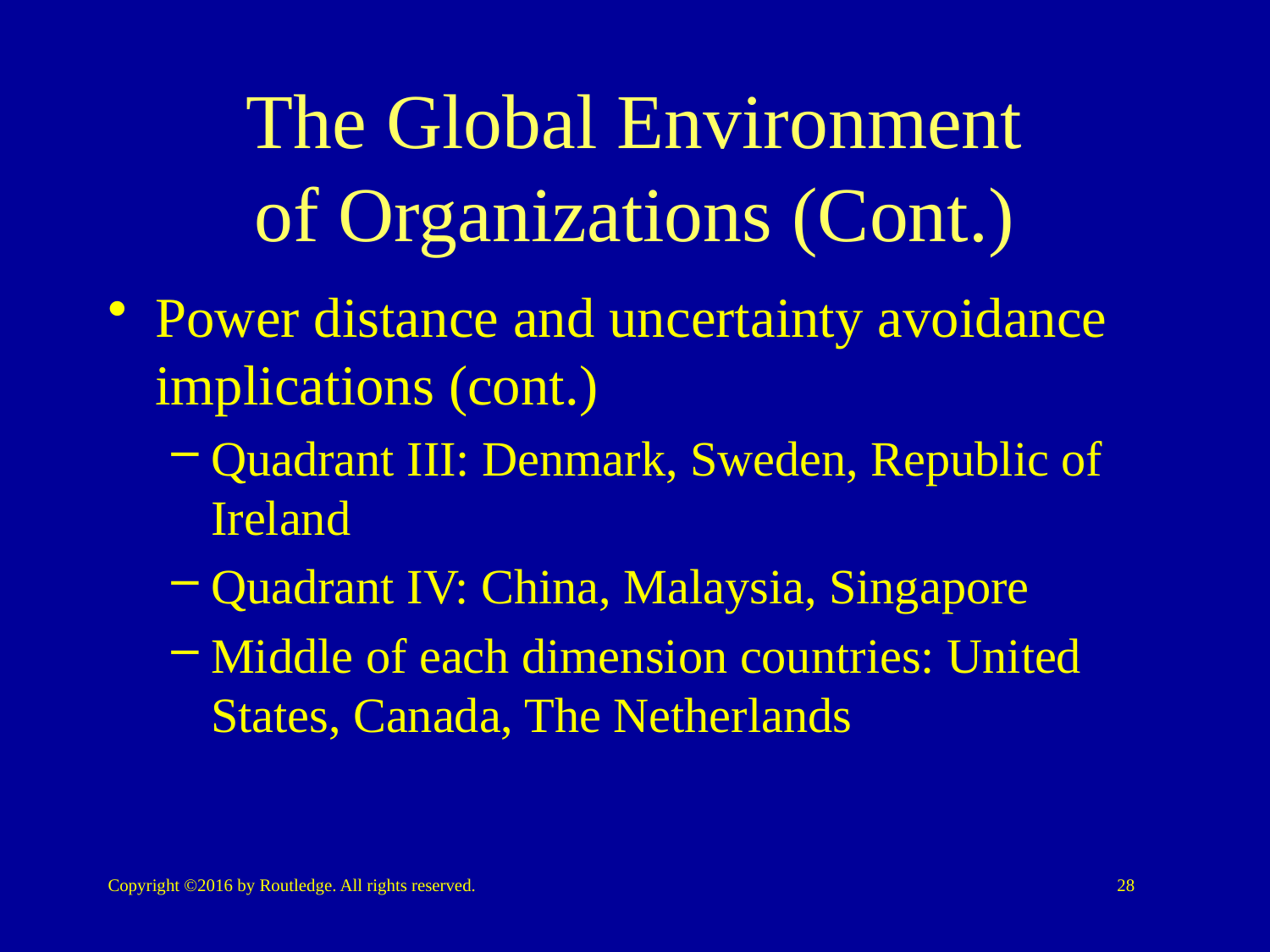

# The Global Environment of Organizations (Cont.)
Power distance and uncertainty avoidance implications (cont.)
Quadrant III: Denmark, Sweden, Republic of Ireland
Quadrant IV: China, Malaysia, Singapore
Middle of each dimension countries: United States, Canada, The Netherlands
Copyright ©2016 by Routledge. All rights reserved.

28